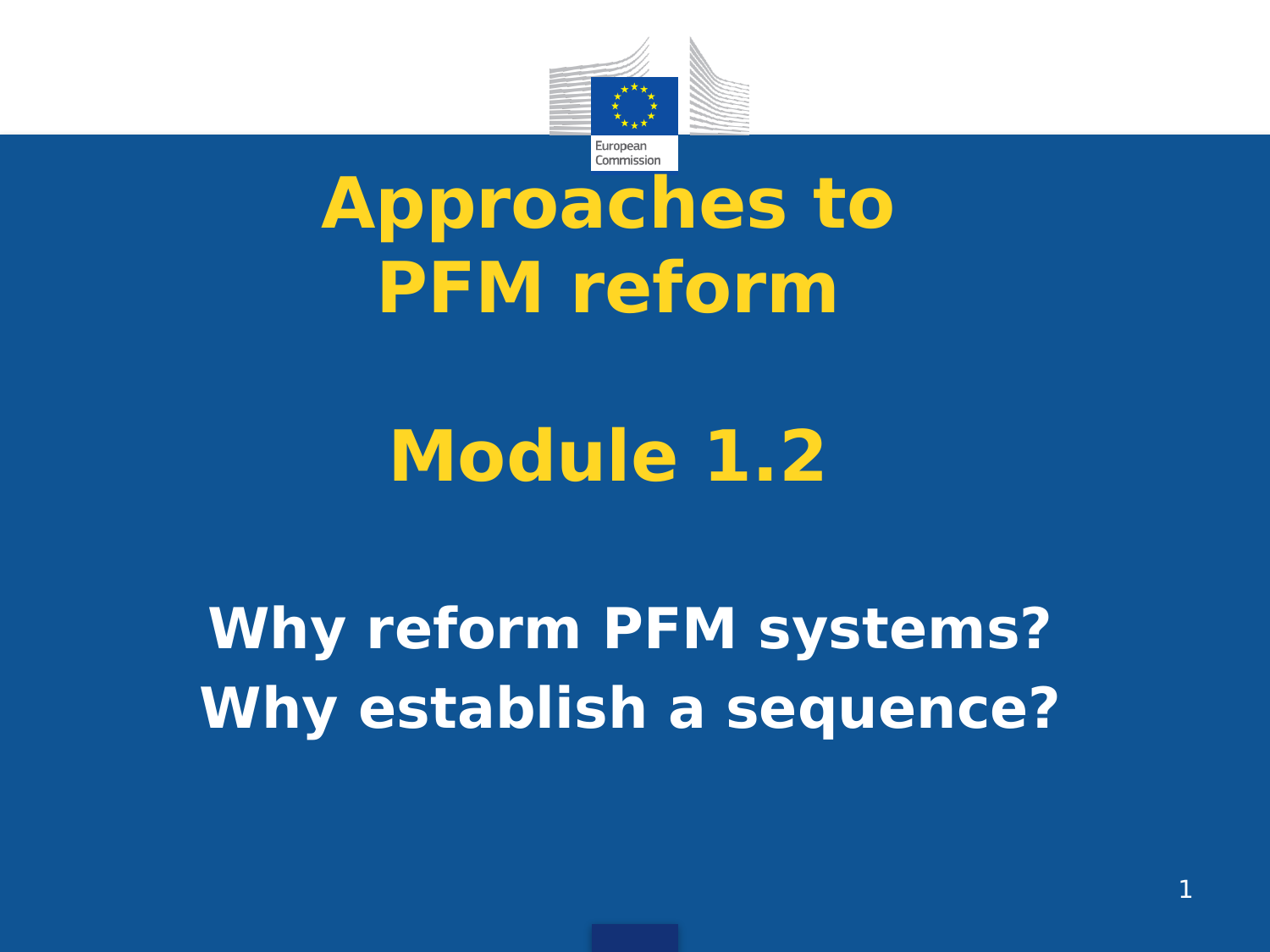

# Approaches to PFM reform Module 1.2
Why reform PFM systems?
Why establish a sequence?
1